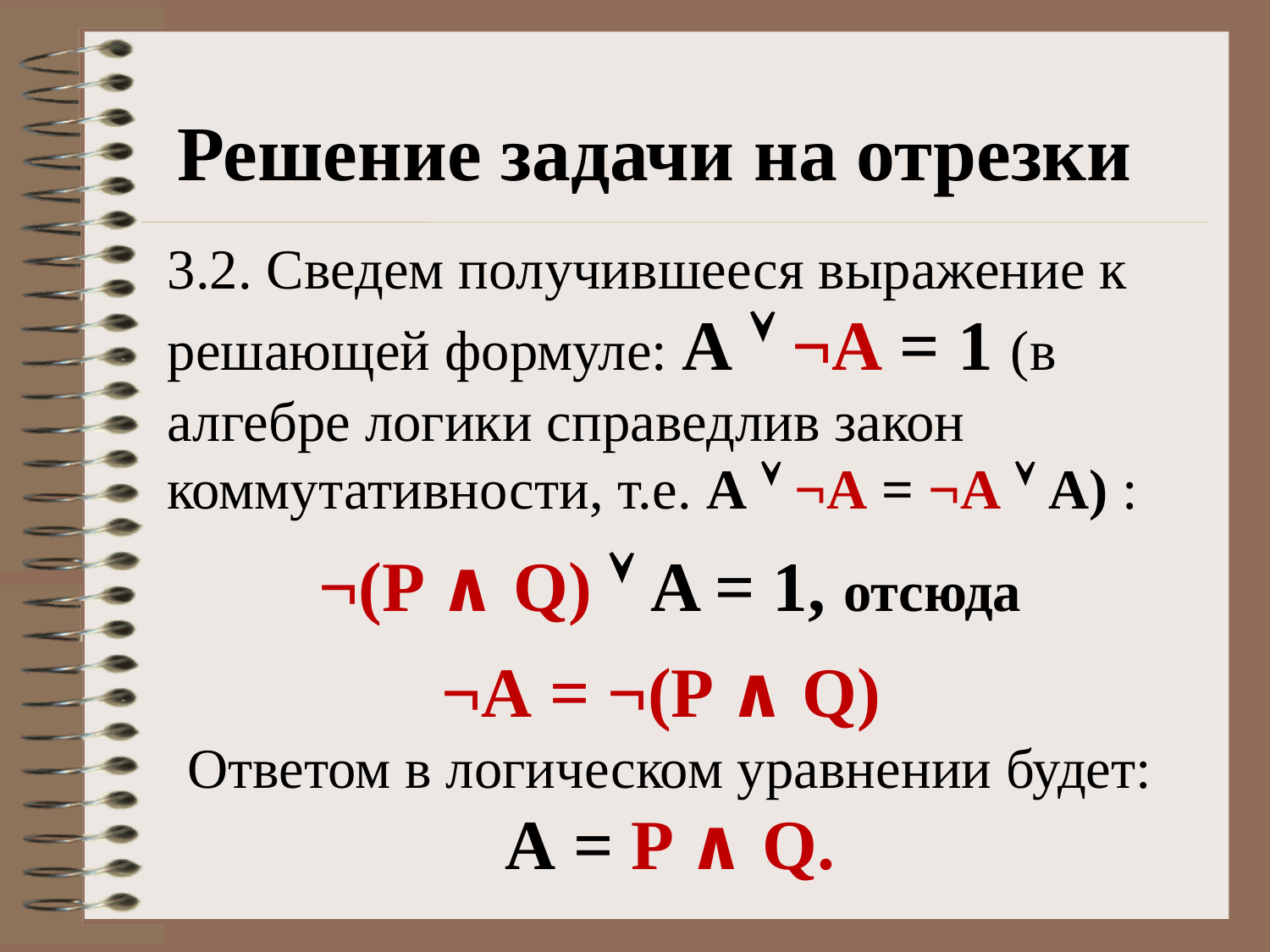

Решение задачи на отрезки
3.2. Сведем получившееся выражение к решающей формуле: А ∨ ¬А = 1 (в алгебре логики справедлив закон коммутативности, т.е. А ∨ ¬А = ¬А ∨ А) :
¬(P ∧ Q) ∨ A = 1, отсюда
¬А = ¬(P ∧ Q)
Ответом в логическом уравнении будет:
А = P ∧ Q.